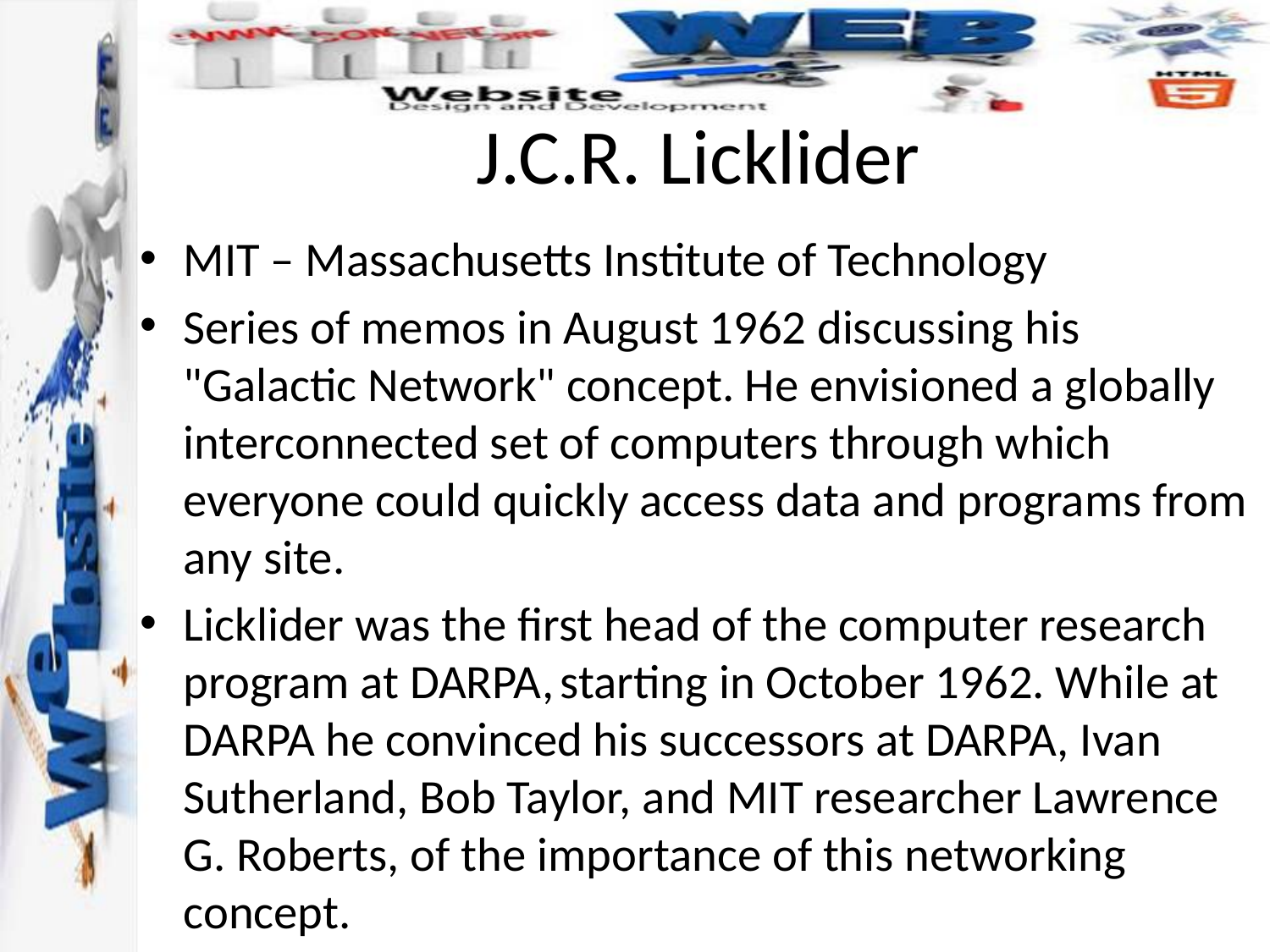

# J.C.R. Licklider
MIT – Massachusetts Institute of Technology
Series of memos in August 1962 discussing his "Galactic Network" concept. He envisioned a globally interconnected set of computers through which everyone could quickly access data and programs from any site.
Licklider was the first head of the computer research program at DARPA, starting in October 1962. While at DARPA he convinced his successors at DARPA, Ivan Sutherland, Bob Taylor, and MIT researcher Lawrence G. Roberts, of the importance of this networking concept.